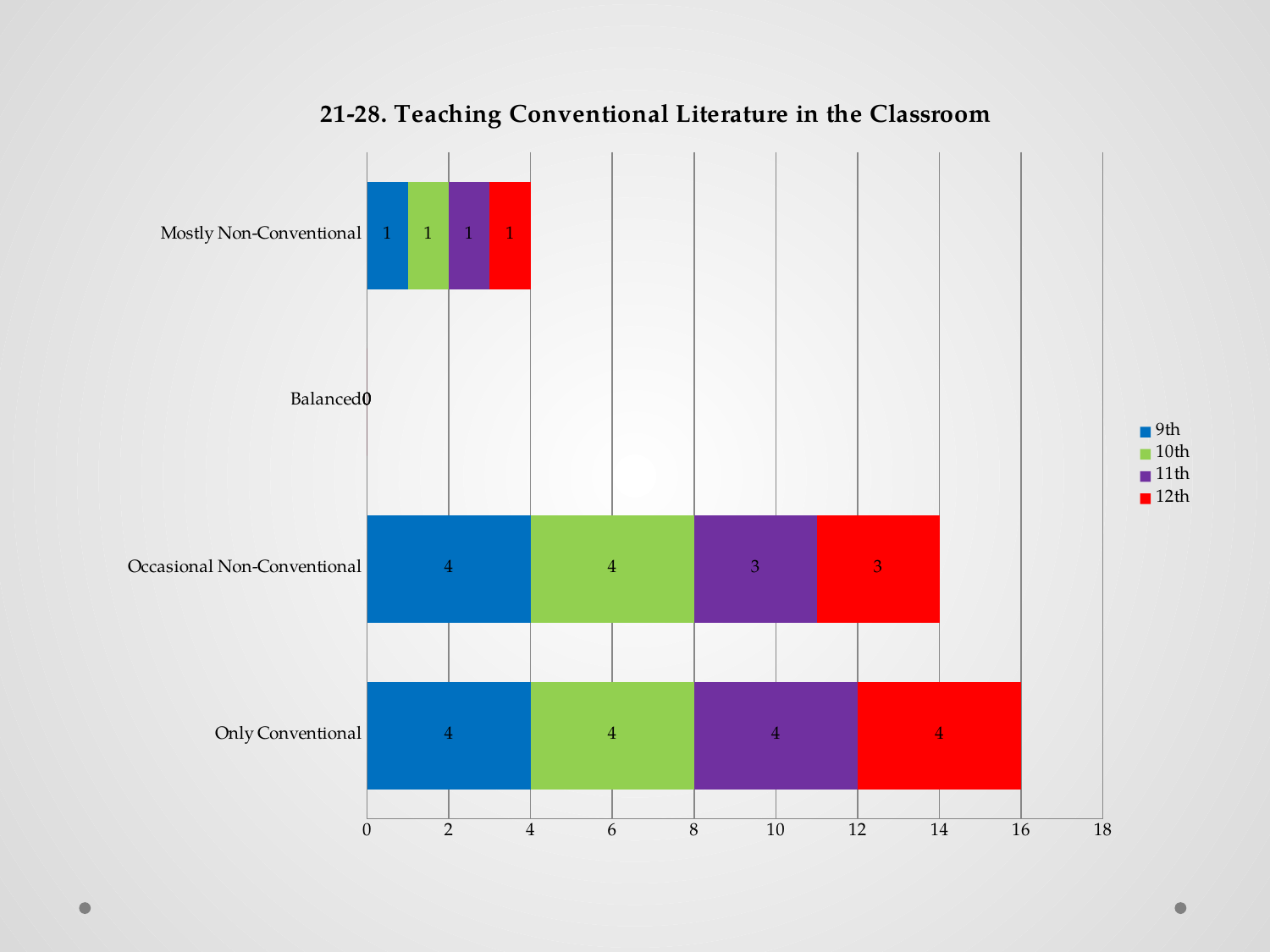

### Chart: 21-28. Teaching Conventional Literature in the Classroom

| Category | 9th | 10th | 11th | 12th |
|---|---|---|---|---|
| Only Conventional | 4.0 | 4.0 | 4.0 | 4.0 |
| Occasional Non-Conventional | 4.0 | 4.0 | 3.0 | 3.0 |
| Balanced | 0.0 | 0.0 | 0.0 | 0.0 |
| Mostly Non-Conventional | 1.0 | 1.0 | 1.0 | 1.0 |